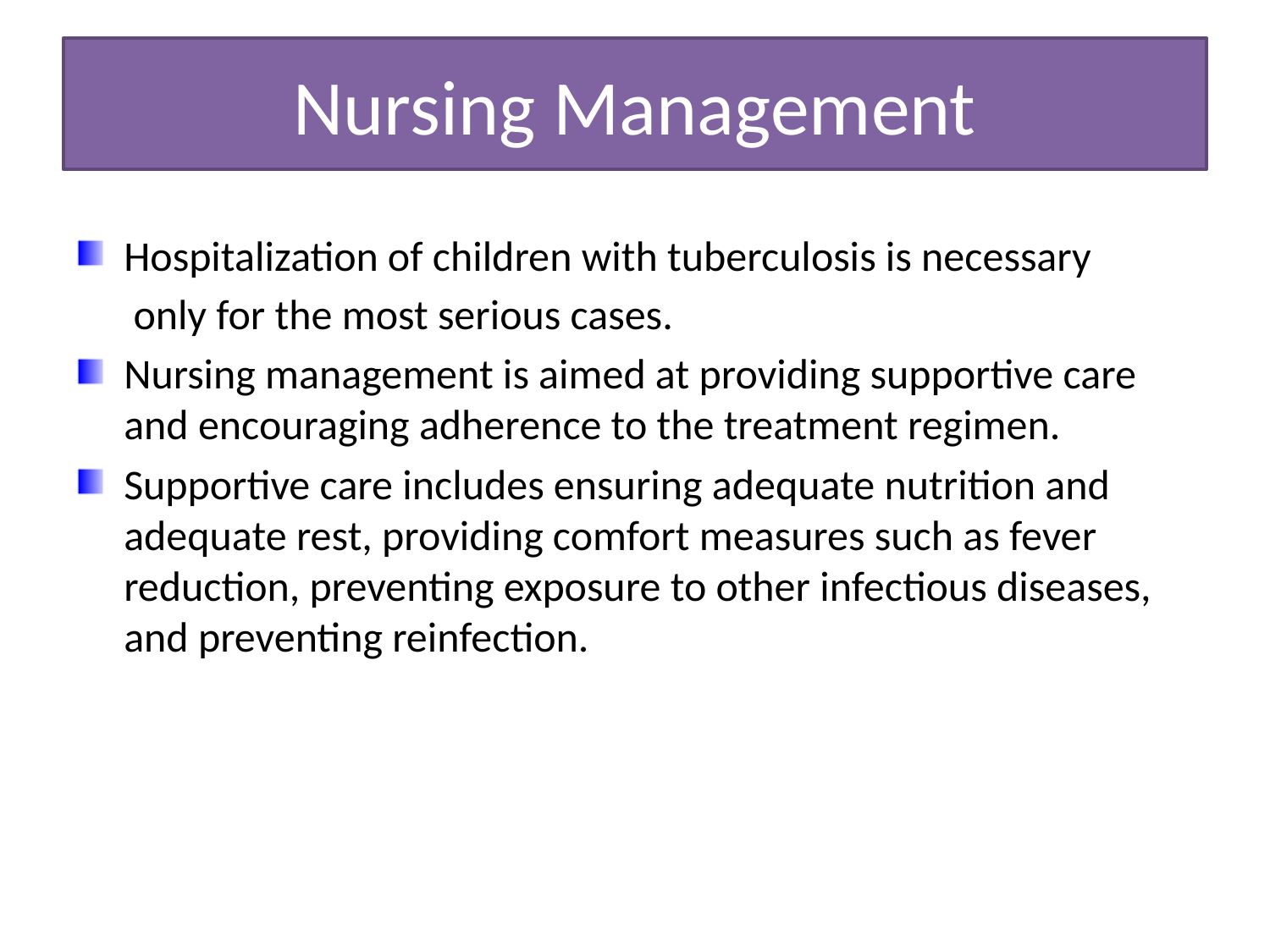

# Nursing Management
Hospitalization of children with tuberculosis is necessary
      only for the most serious cases.
Nursing management is aimed at providing supportive care and encouraging adherence to the treatment regimen.
Supportive care includes ensuring adequate nutrition and adequate rest, providing comfort measures such as fever reduction, preventing exposure to other infectious diseases, and preventing reinfection.